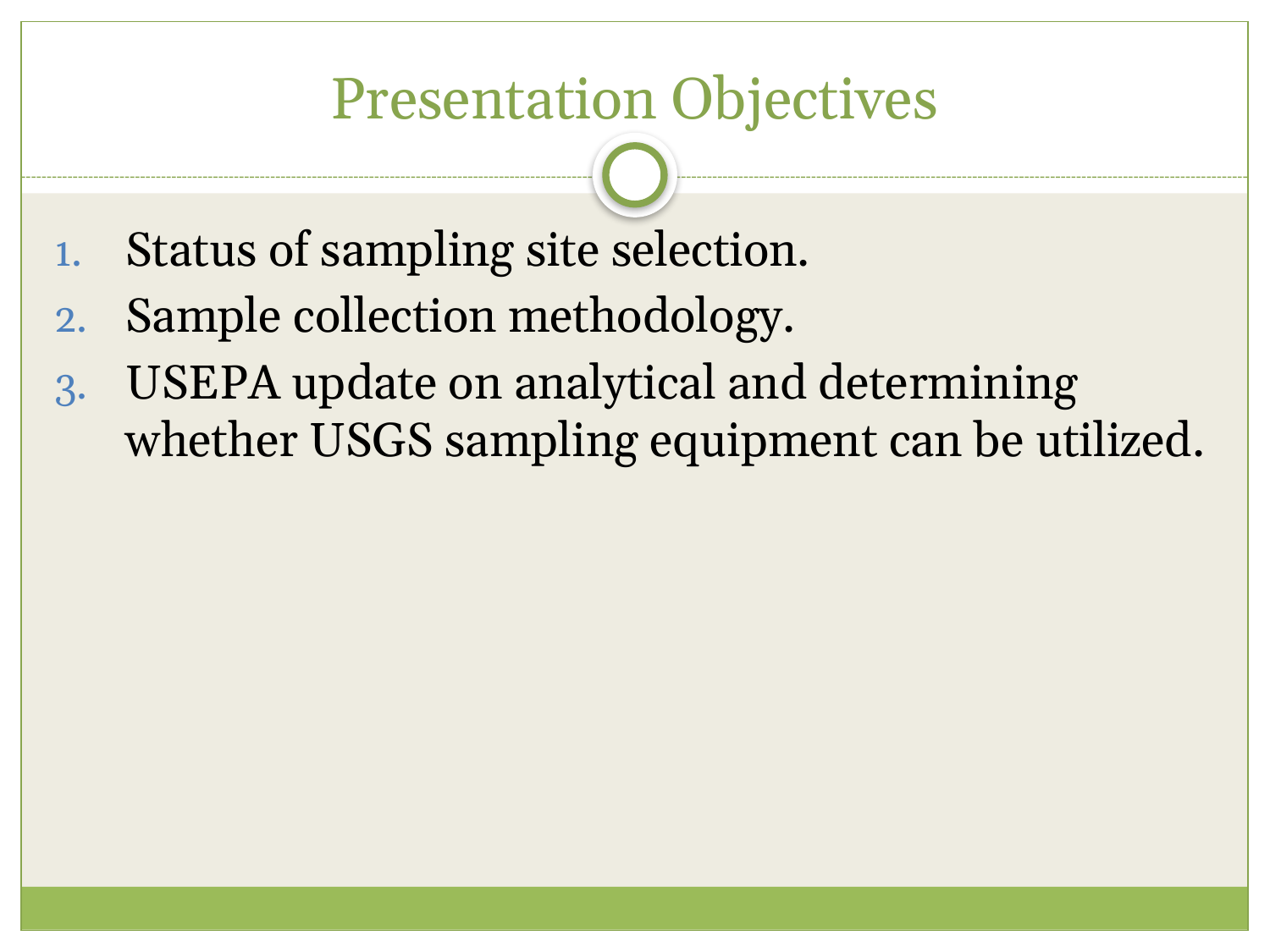

# Presentation Objectives
Status of sampling site selection.
Sample collection methodology.
USEPA update on analytical and determining whether USGS sampling equipment can be utilized.